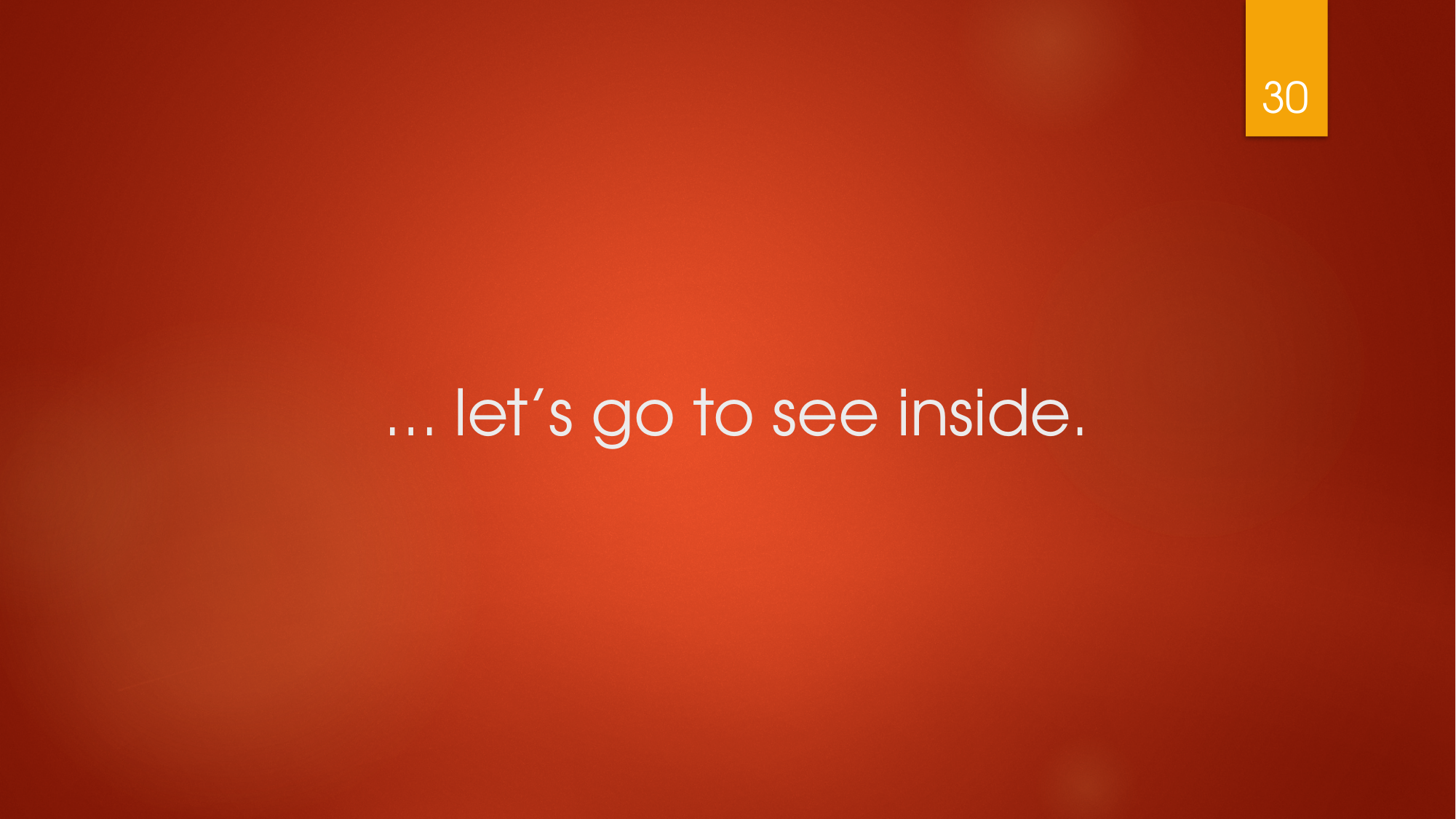

30
# … let’s go to see inside.